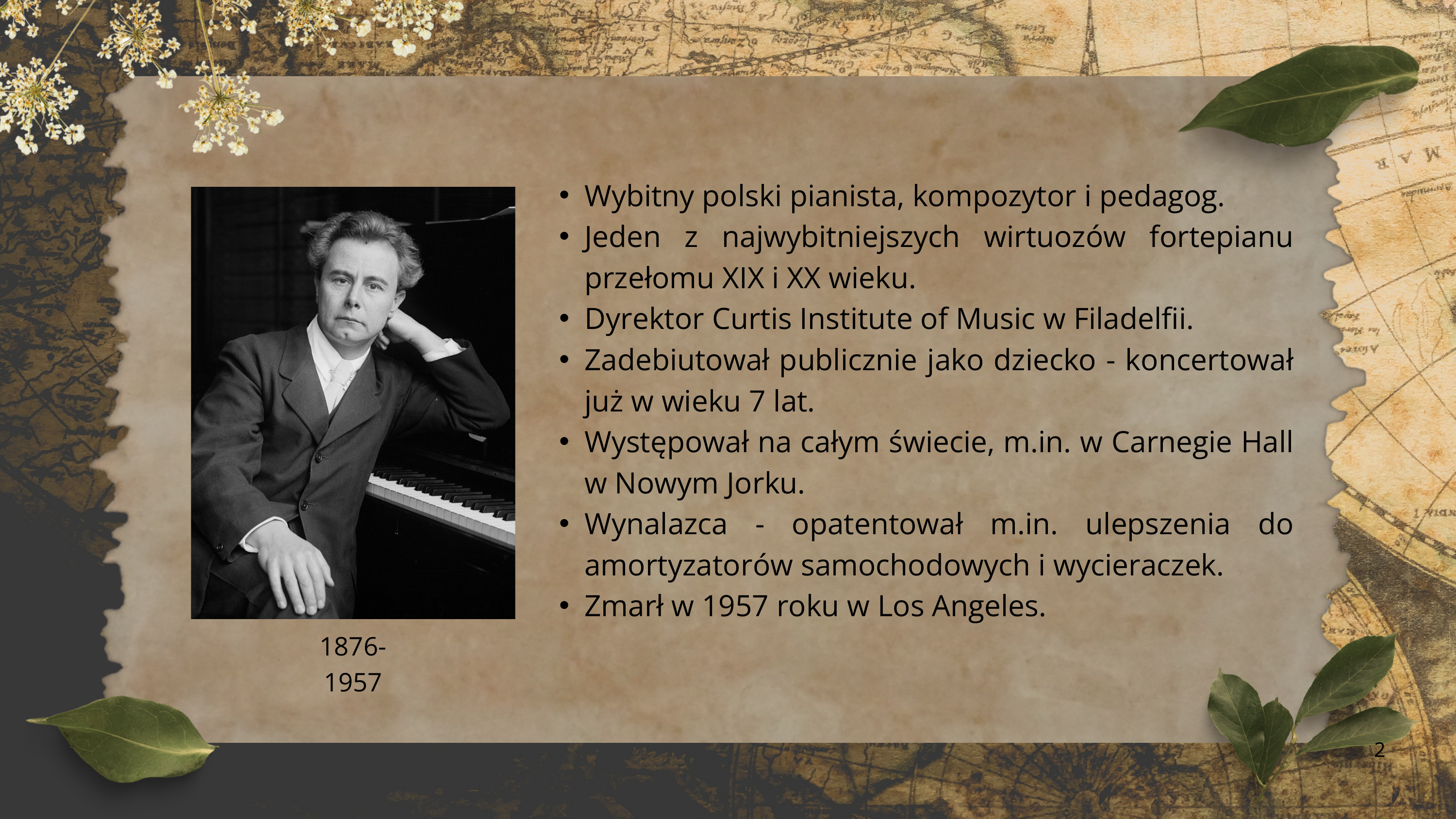

Wybitny polski pianista, kompozytor i pedagog.
Jeden z najwybitniejszych wirtuozów fortepianu przełomu XIX i XX wieku.
Dyrektor Curtis Institute of Music w Filadelfii.
Zadebiutował publicznie jako dziecko - koncertował już w wieku 7 lat.
Występował na całym świecie, m.in. w Carnegie Hall w Nowym Jorku.
Wynalazca - opatentował m.in. ulepszenia do amortyzatorów samochodowych i wycieraczek.
Zmarł w 1957 roku w Los Angeles.

1876-1957

2